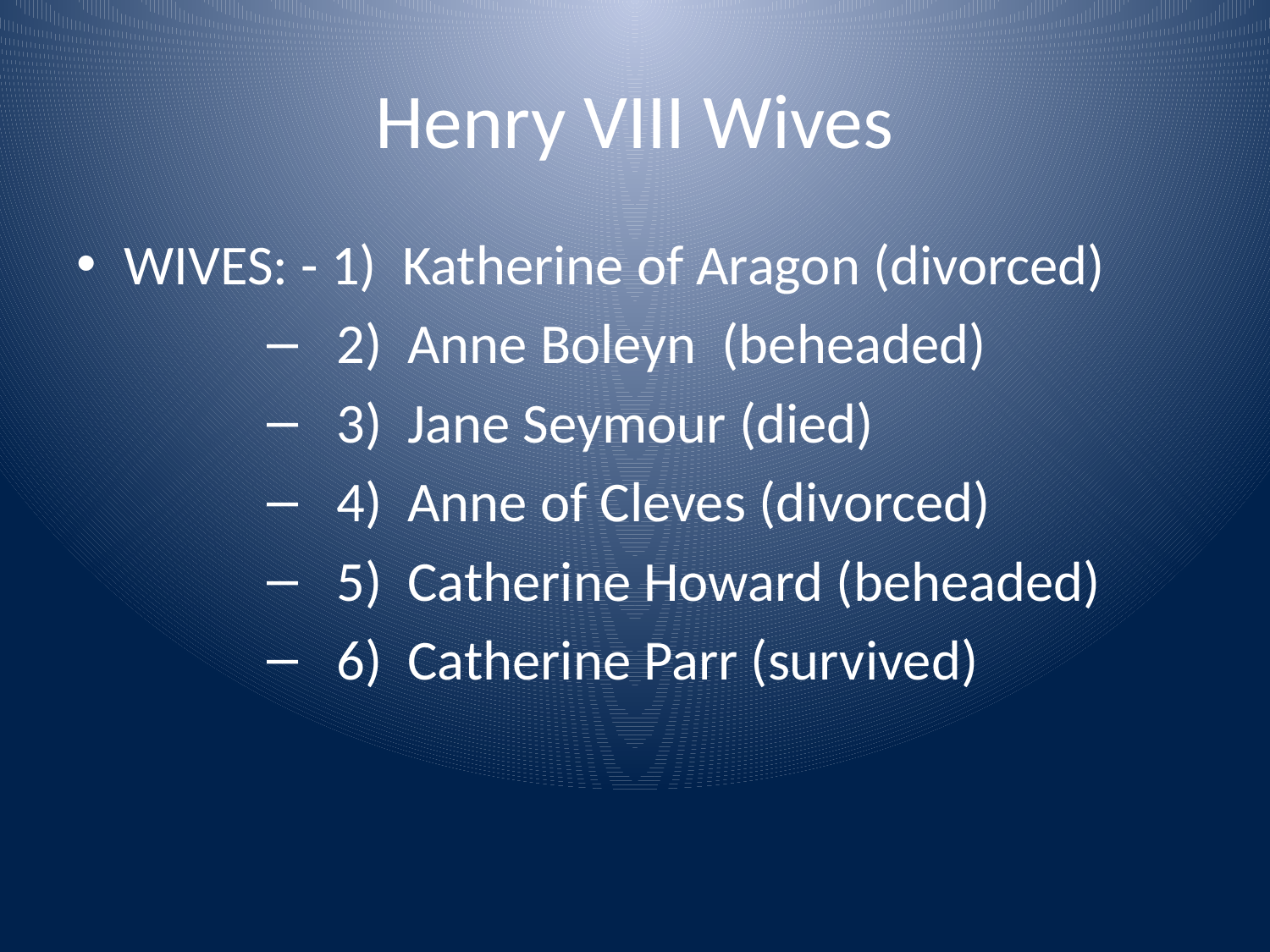

# Henry VIII Wives
WIVES: - 1)  Katherine of Aragon (divorced)
   2)  Anne Boleyn  (beheaded)
   3)  Jane Seymour (died)
   4)  Anne of Cleves (divorced)
   5)  Catherine Howard (beheaded)
   6)  Catherine Parr (survived)